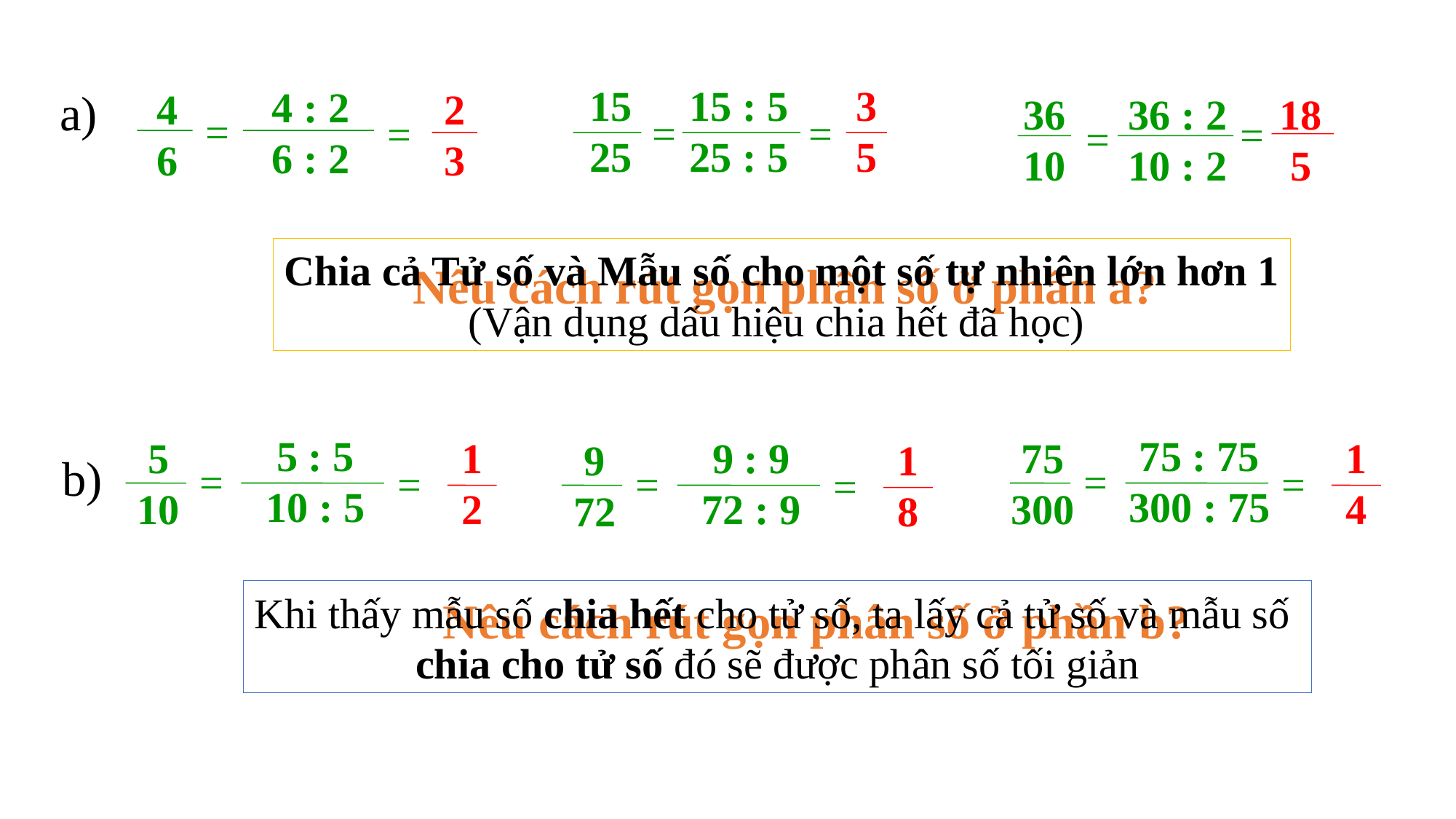

15
25

15 : 5
25 : 5

3
5

=
=
4 : 2
6 : 2

4
6

2
3

=
=
a)
36
10

36 : 2
10 : 2

18
5

=
=
Chia cả Tử số và Mẫu số cho một số tự nhiên lớn hơn 1
(Vận dụng dấu hiệu chia hết đã học)
Nêu cách rút gọn phân số ở phần a?
5 : 5
10 : 5

5
10

1
2

=
=
75 : 75
300 : 75

75
300

1
4

=
=
9 : 9
72 : 9

9
72

1
8

=
=
b)
Khi thấy mẫu số chia hết cho tử số, ta lấy cả tử số và mẫu số
chia cho tử số đó sẽ được phân số tối giản
Nêu cách rút gọn phân số ở phần b?